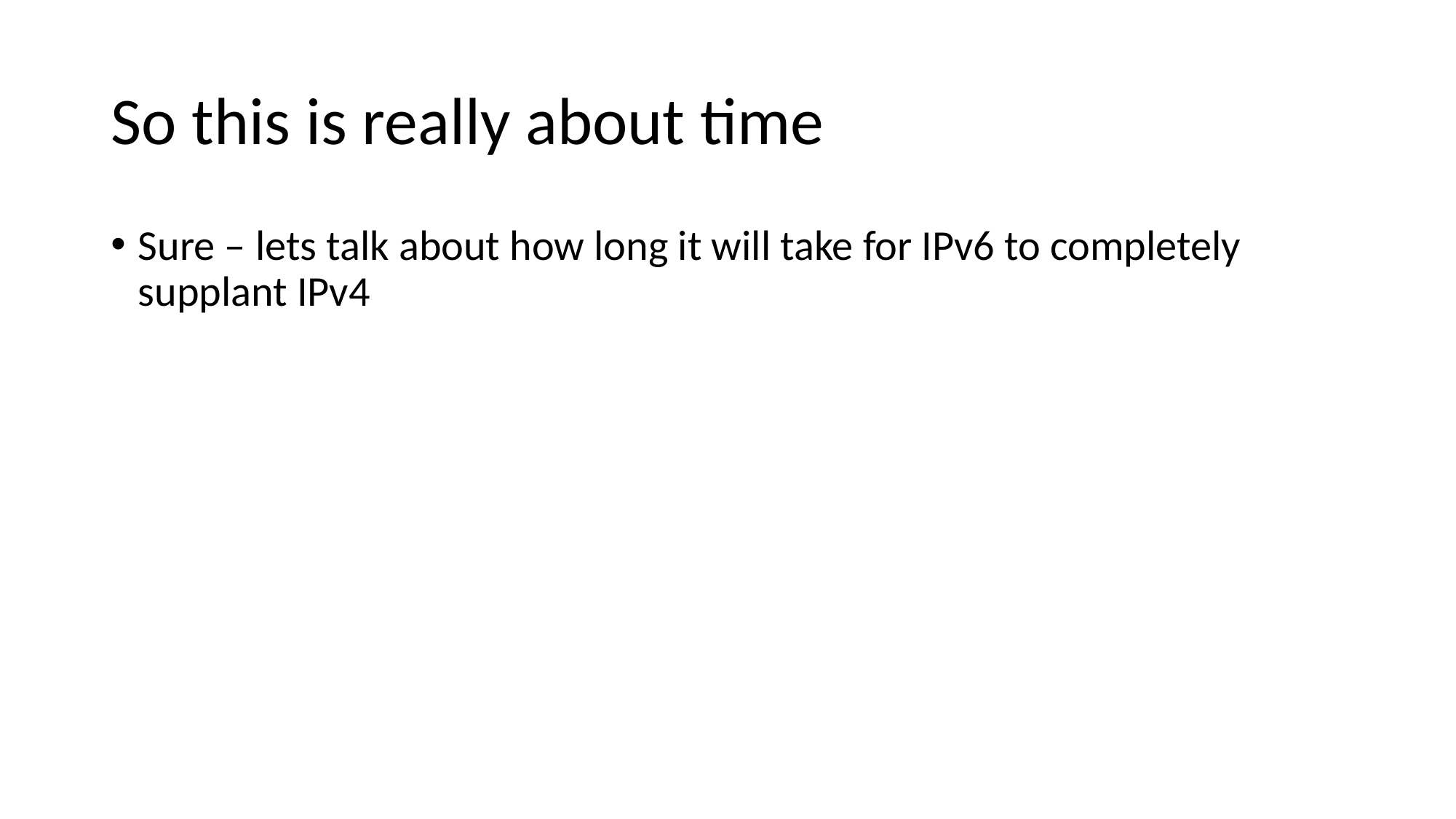

# So this is really about time
Sure – lets talk about how long it will take for IPv6 to completely supplant IPv4